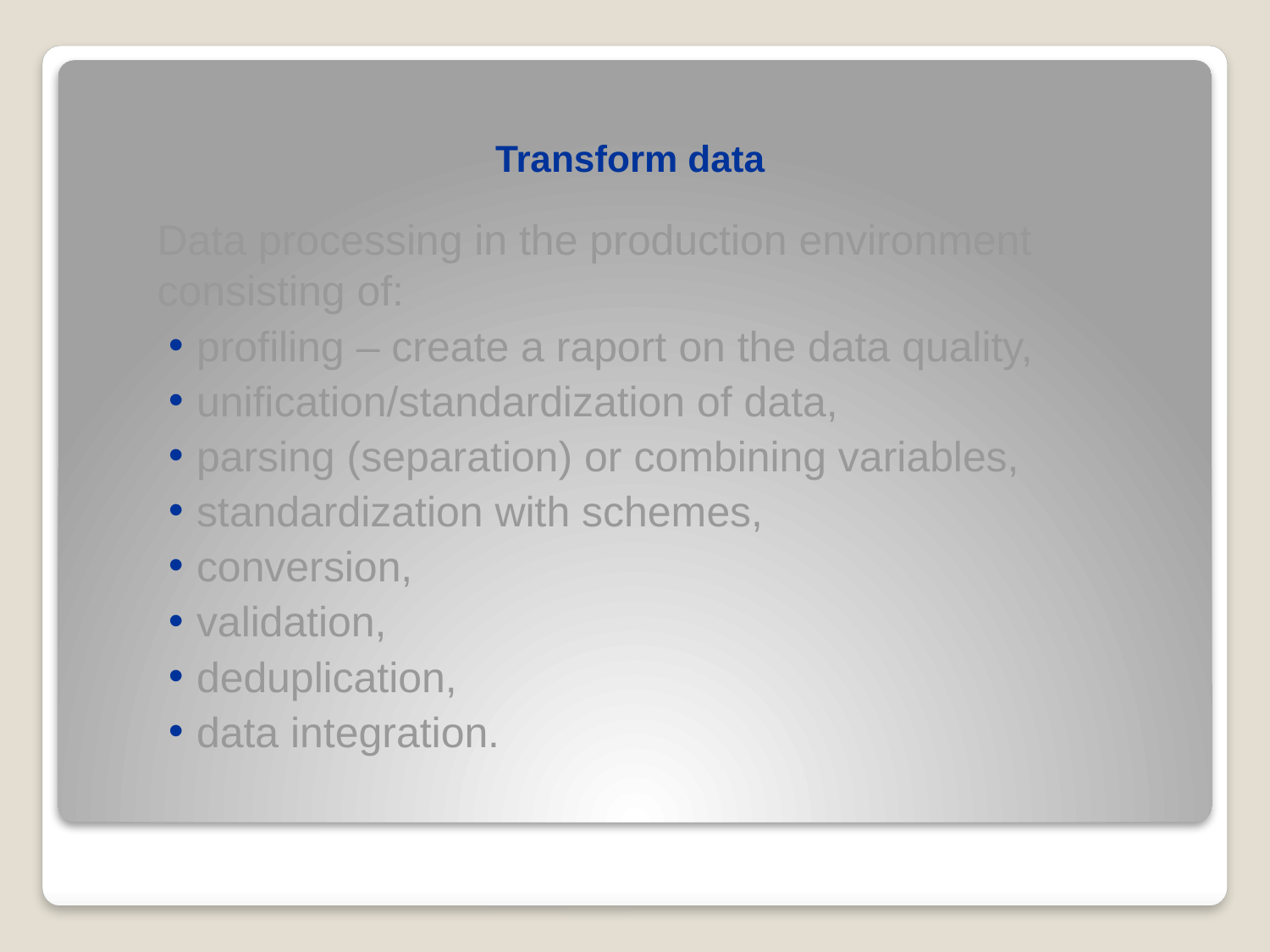

# Transform data
	Data processing in the production environment consisting of:
profiling – create a raport on the data quality,
unification/standardization of data,
parsing (separation) or combining variables,
standardization with schemes,
conversion,
validation,
deduplication,
data integration.